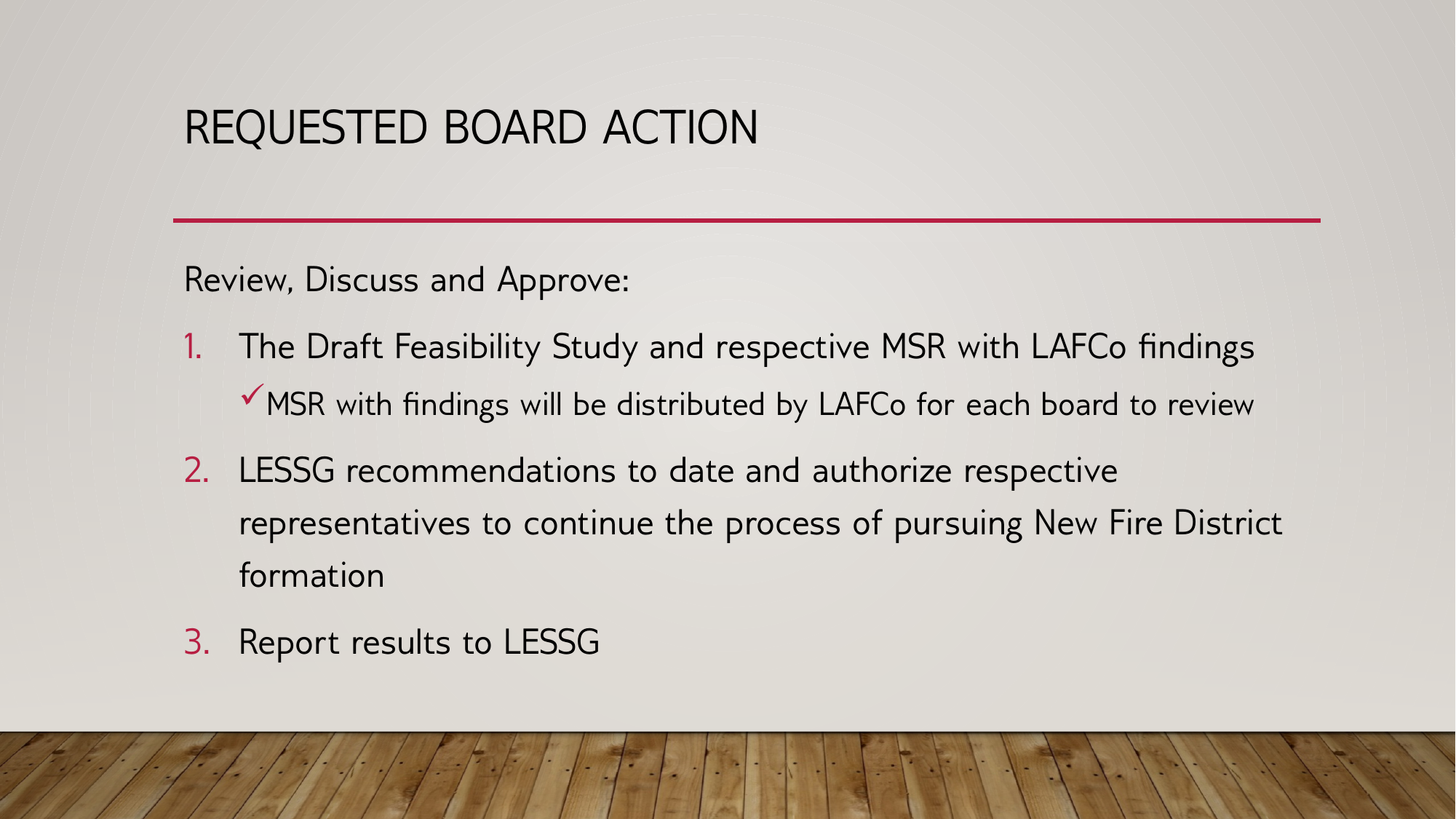

# Requested BOARD ACTION
Review, Discuss and Approve:
The Draft Feasibility Study and respective MSR with LAFCo findings
MSR with findings will be distributed by LAFCo for each board to review
LESSG recommendations to date and authorize respective representatives to continue the process of pursuing New Fire District formation
Report results to LESSG